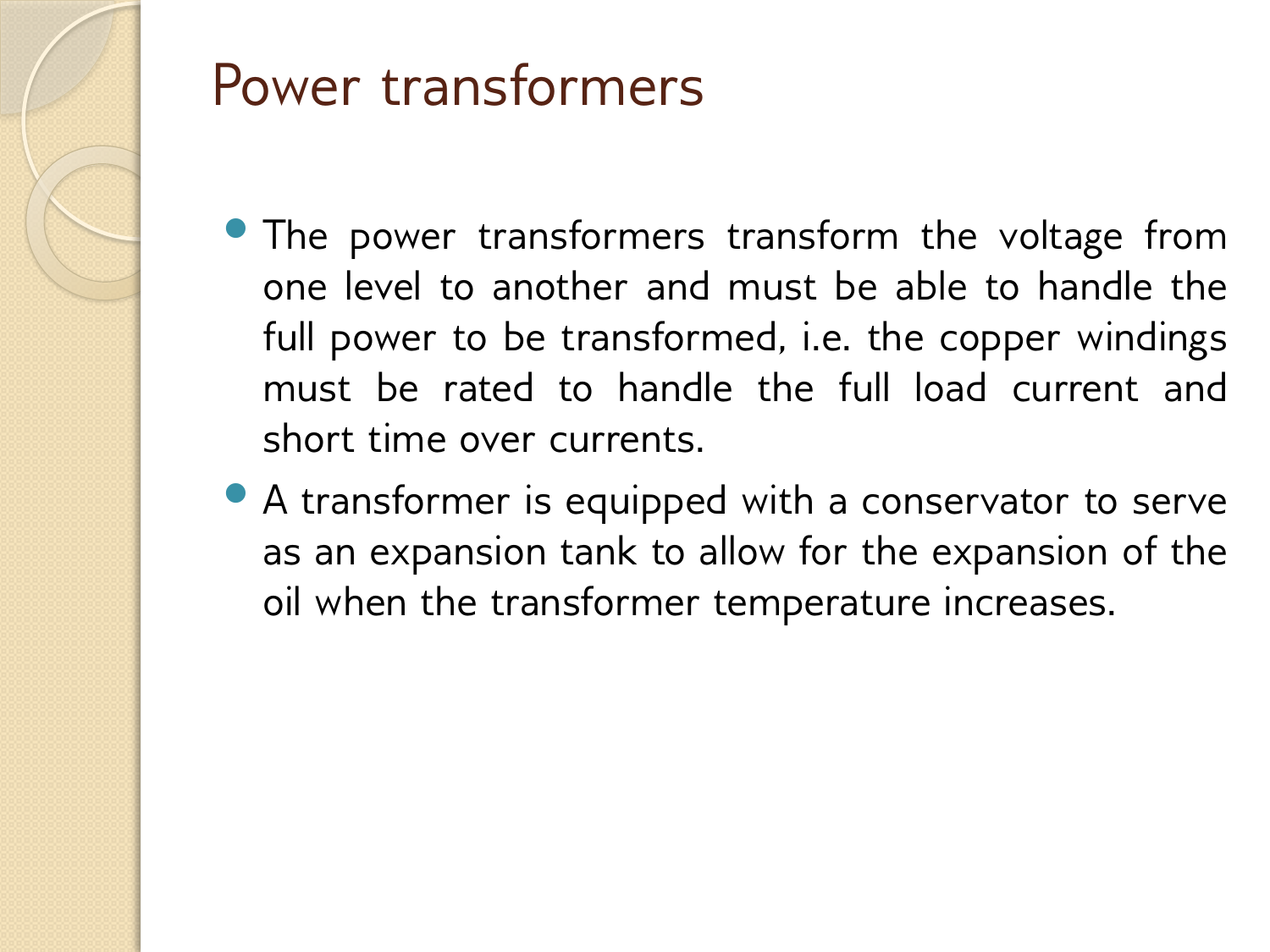

# Power transformers
The power transformers transform the voltage from one level to another and must be able to handle the full power to be transformed, i.e. the copper windings must be rated to handle the full load current and short time over currents.
A transformer is equipped with a conservator to serve as an expansion tank to allow for the expansion of the oil when the transformer temperature increases.